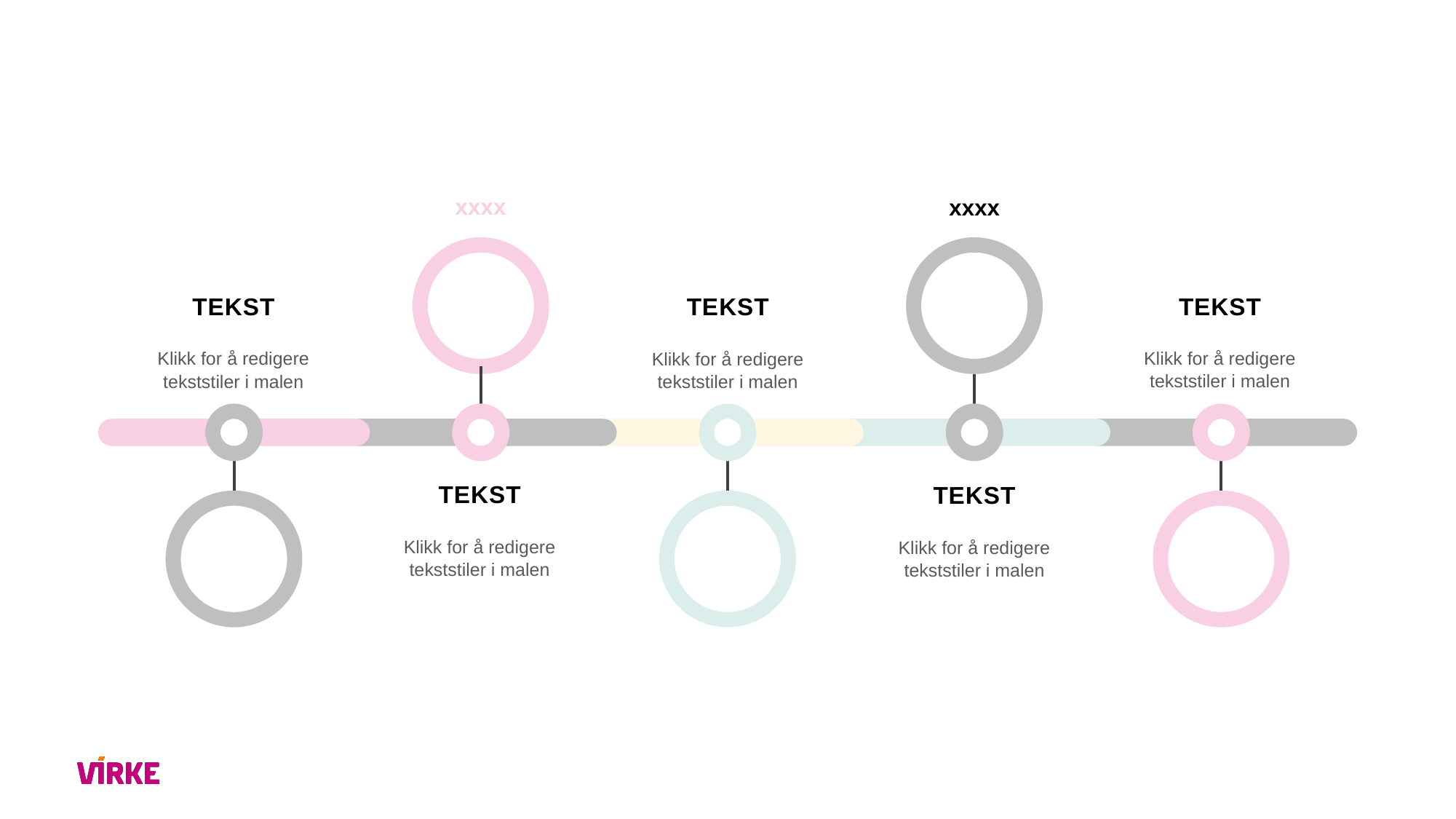

xxxx
xxxx

tekst
tekst
tekst
Klikk for å redigere tekststiler i malen
Klikk for å redigere tekststiler i malen
Klikk for å redigere tekststiler i malen

tekst
tekst

Klikk for å redigere tekststiler i malen
Klikk for å redigere tekststiler i malen